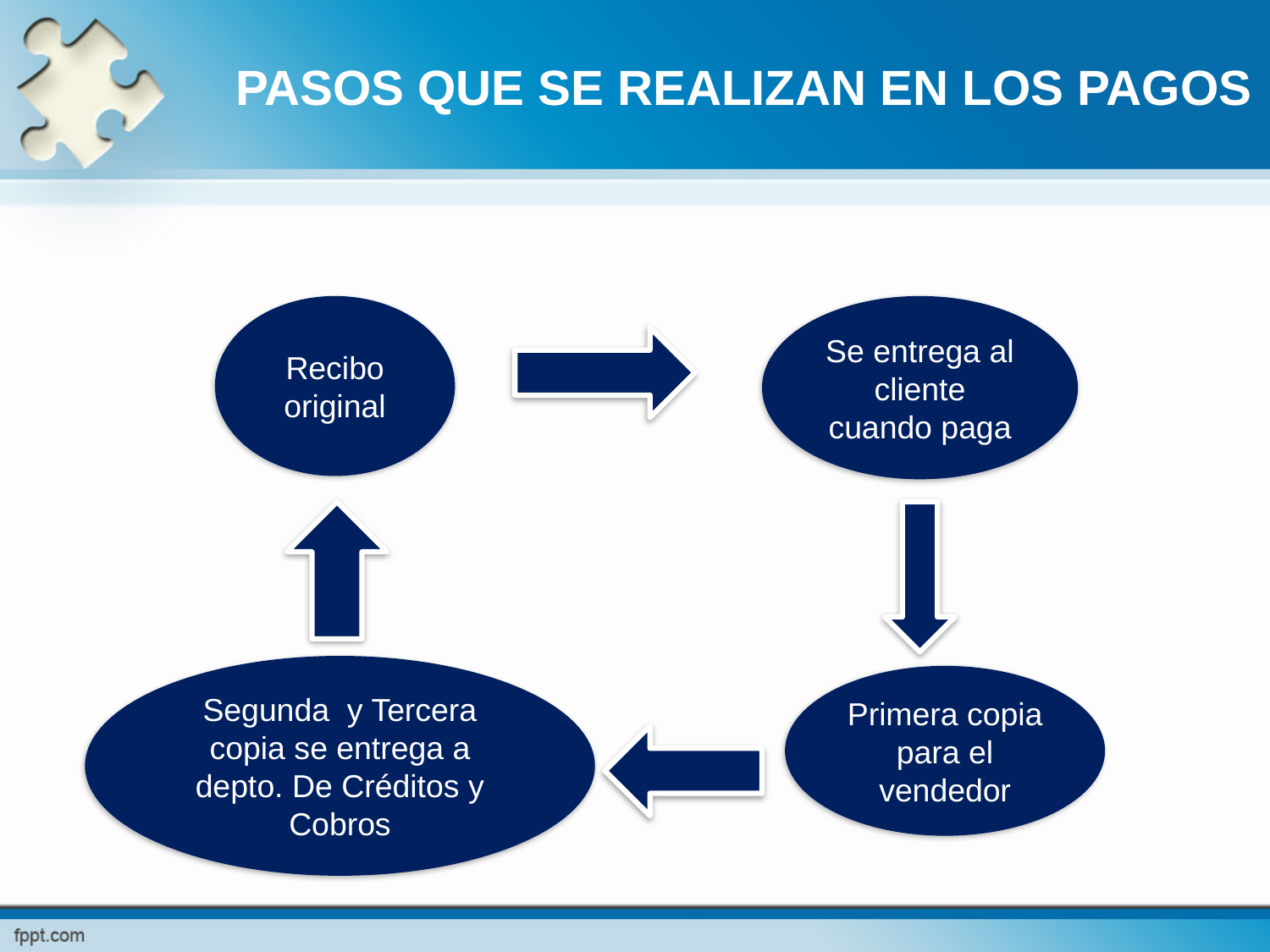

# PASOS QUE SE REALIZAN EN LOS PAGOS
Recibo original
Se entrega al cliente cuando paga

Segunda  y Tercera copia se entrega a depto. De Créditos y Cobros
Primera copia para el vendedor